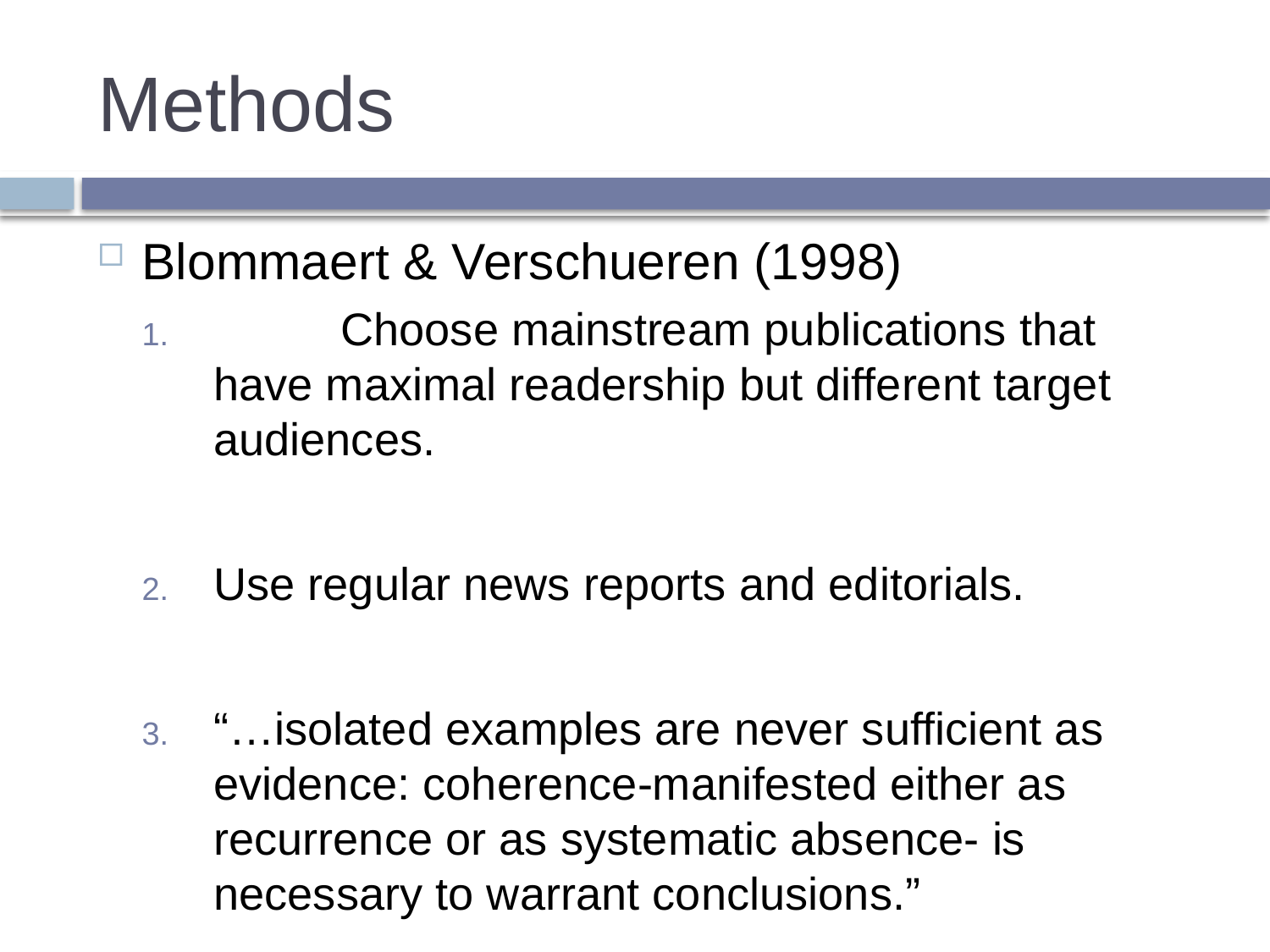

# Methods
Blommaert & Verschueren (1998)
	Choose mainstream publications that have maximal readership but different target audiences.

Use regular news reports and editorials.

“…isolated examples are never sufficient as evidence: coherence-manifested either as recurrence or as systematic absence- is necessary to warrant conclusions.”